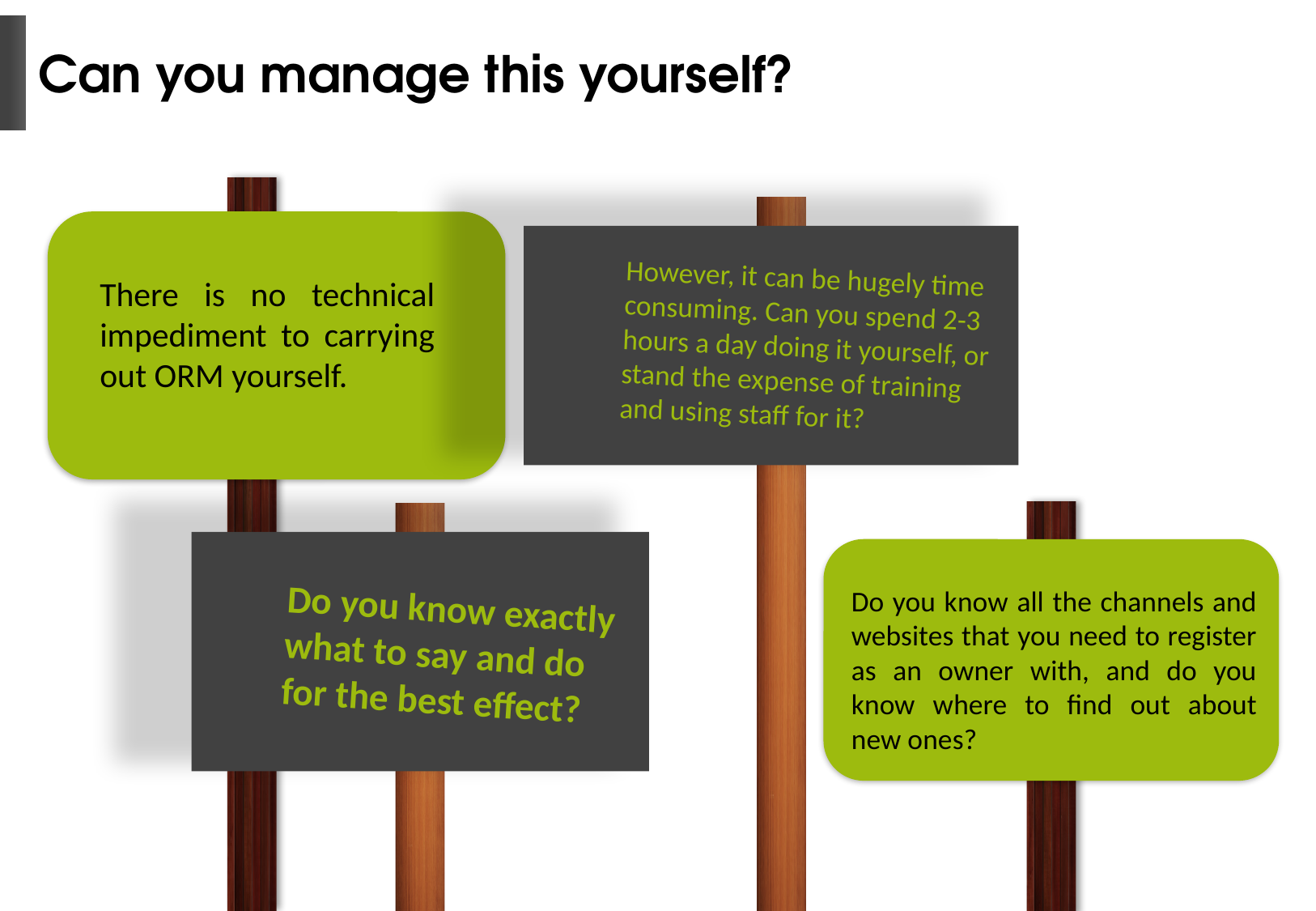

# Can you manage this yourself?

However, it can be hugely time consuming. Can you spend 2-3 hours a day doing it yourself, or stand the expense of training and using staff for it?
There is no technical impediment to carrying out ORM yourself.

Do you know all the channels and websites that you need to register as an owner with, and do you know where to find out about new ones?
Do you know exactly what to say and do for the best effect?